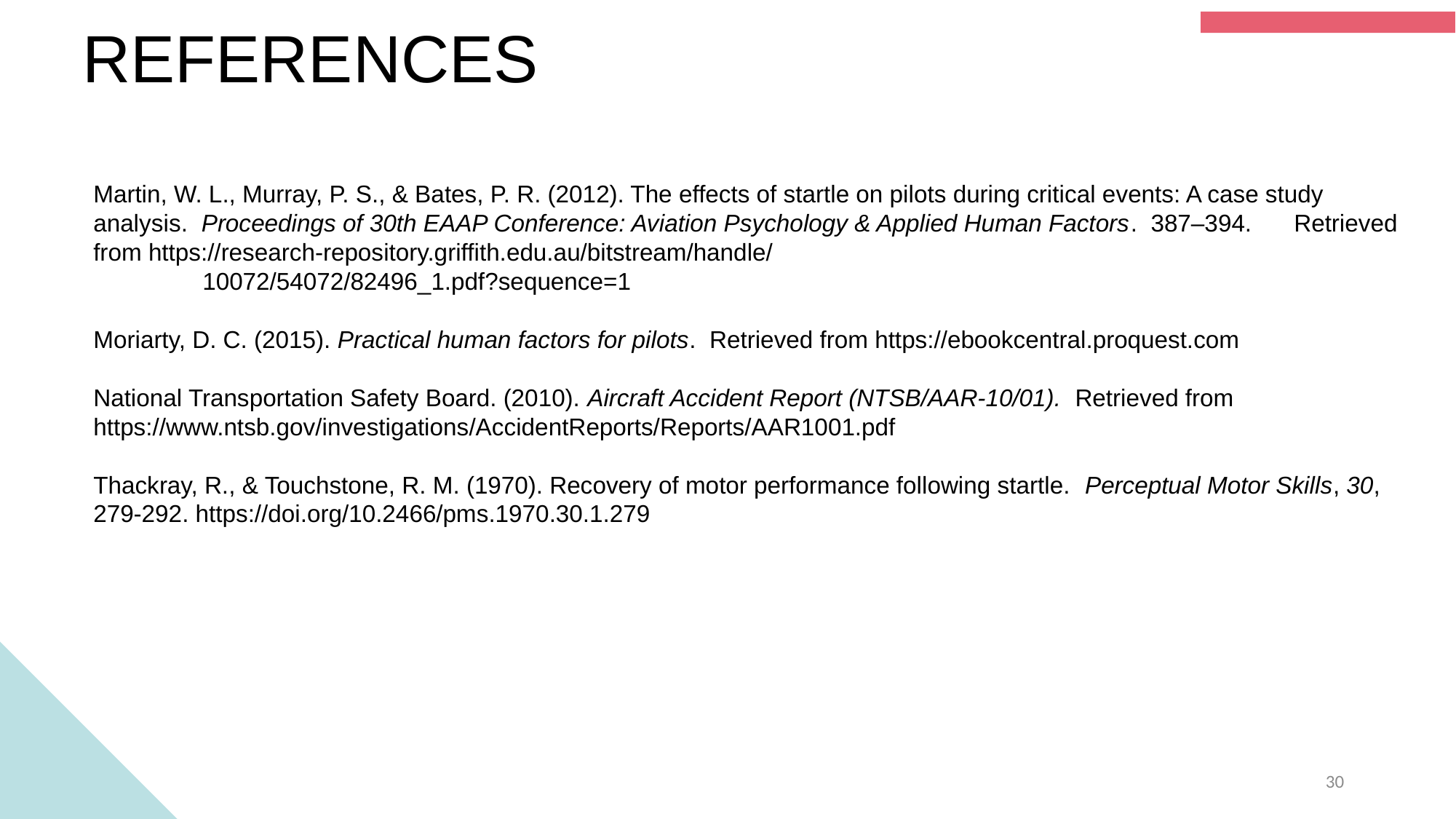

REFERENCES

Martin, W. L., Murray, P. S., & Bates, P. R. (2012). The effects of startle on pilots during critical events: A case study 	analysis.  Proceedings of 30th EAAP Conference: Aviation Psychology & Applied Human Factors.  387–394.  	Retrieved from https://research-repository.griffith.edu.au/bitstream/handle/
	10072/54072/82496_1.pdf?sequence=1

Moriarty, D. C. (2015). Practical human factors for pilots.  Retrieved from https://ebookcentral.proquest.com

National Transportation Safety Board. (2010). Aircraft Accident Report (NTSB/AAR-10/01).  Retrieved from 	https://www.ntsb.gov/investigations/AccidentReports/Reports/AAR1001.pdf

Thackray, R., & Touchstone, R. M. (1970). Recovery of motor performance following startle.  Perceptual Motor Skills, 30, 	279-292. https://doi.org/10.2466/pms.1970.30.1.279

30